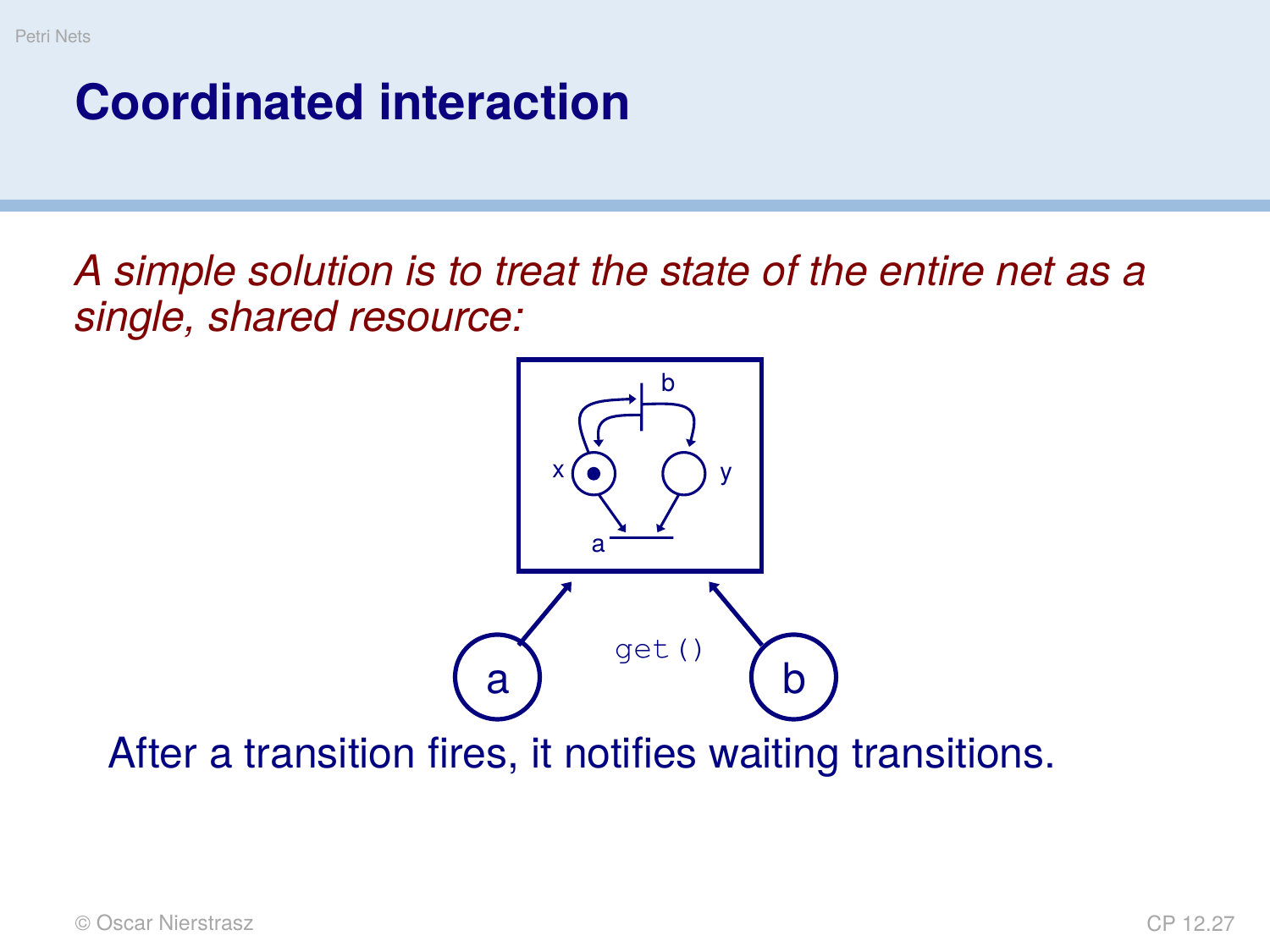

Petri Nets
# Coordinated interaction
A simple solution is to treat the state of the entire net as a single, shared resource:

b

x
y

a

get()

a

b
After a transition fires, it notifies waiting transitions.
© Oscar Nierstrasz
CP 12.27